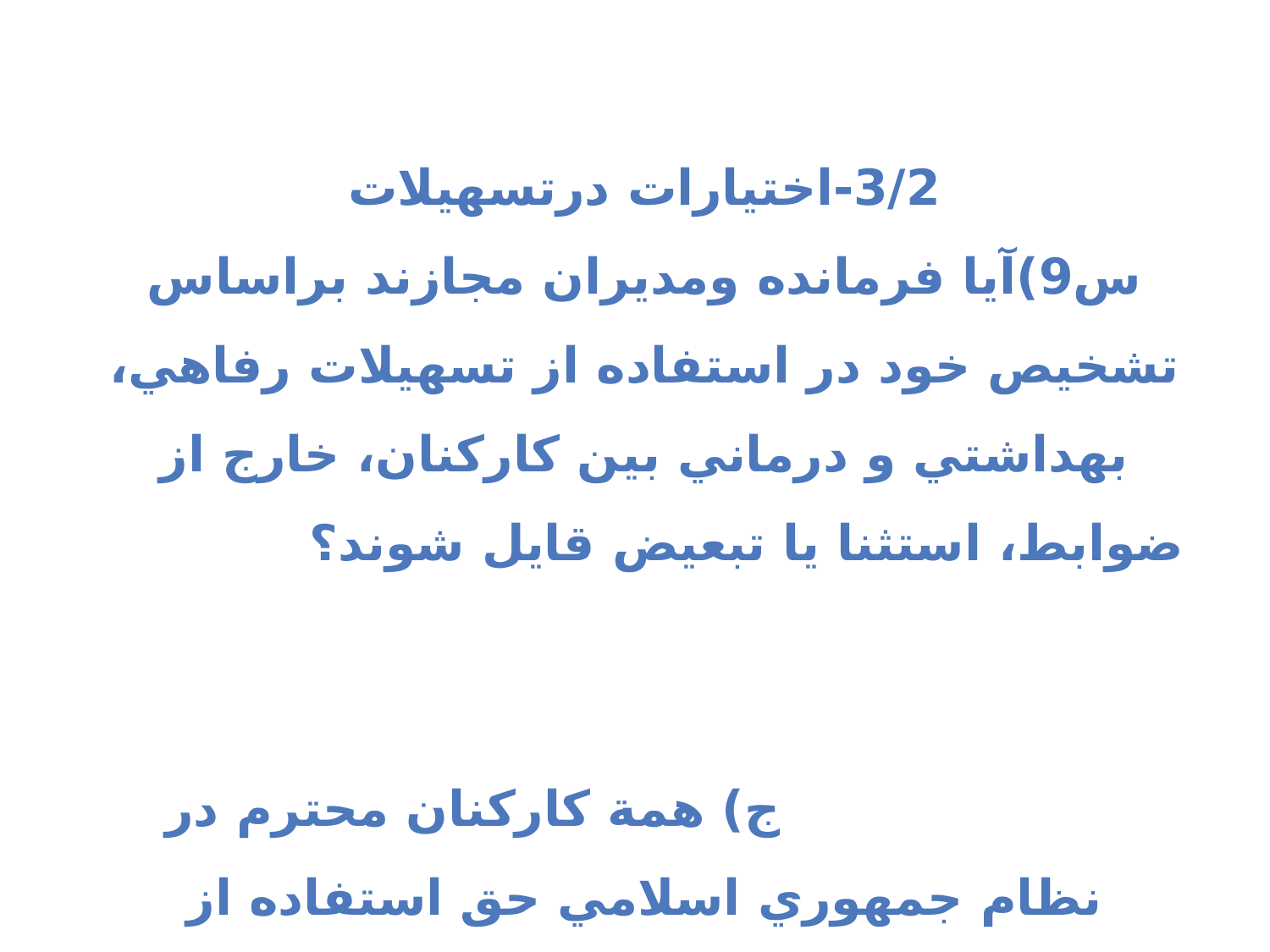

3/2-اختیارات درتسهیلات
س9)آيا فرمانده ومدیران مجازند براساس تشخيص خود در استفاده از تسهيلات رفاهي، بهداشتي و درماني بين كاركنان، خارج از ضوابط، استثنا يا تبعيض قايل شوند؟                                                                                                                                                                 ج) همة كاركنان محترم در نظام جمهوري اسلامي حق استفاده از تسهيلات مذكور را در محدودة مقررات و ضوابط دارند و چنانچه اعطاي تسهيلات خارج از ضوابط و استثنا يا تبعيض باشد و موجب تضييع بيت‌المال يا حقوق ديگران گردد، جايز نيست، مگر اينكه قانوني وجود داشته باشد كه اين اجازه و اختيار را به فرمانده يا مسئول داده باشد